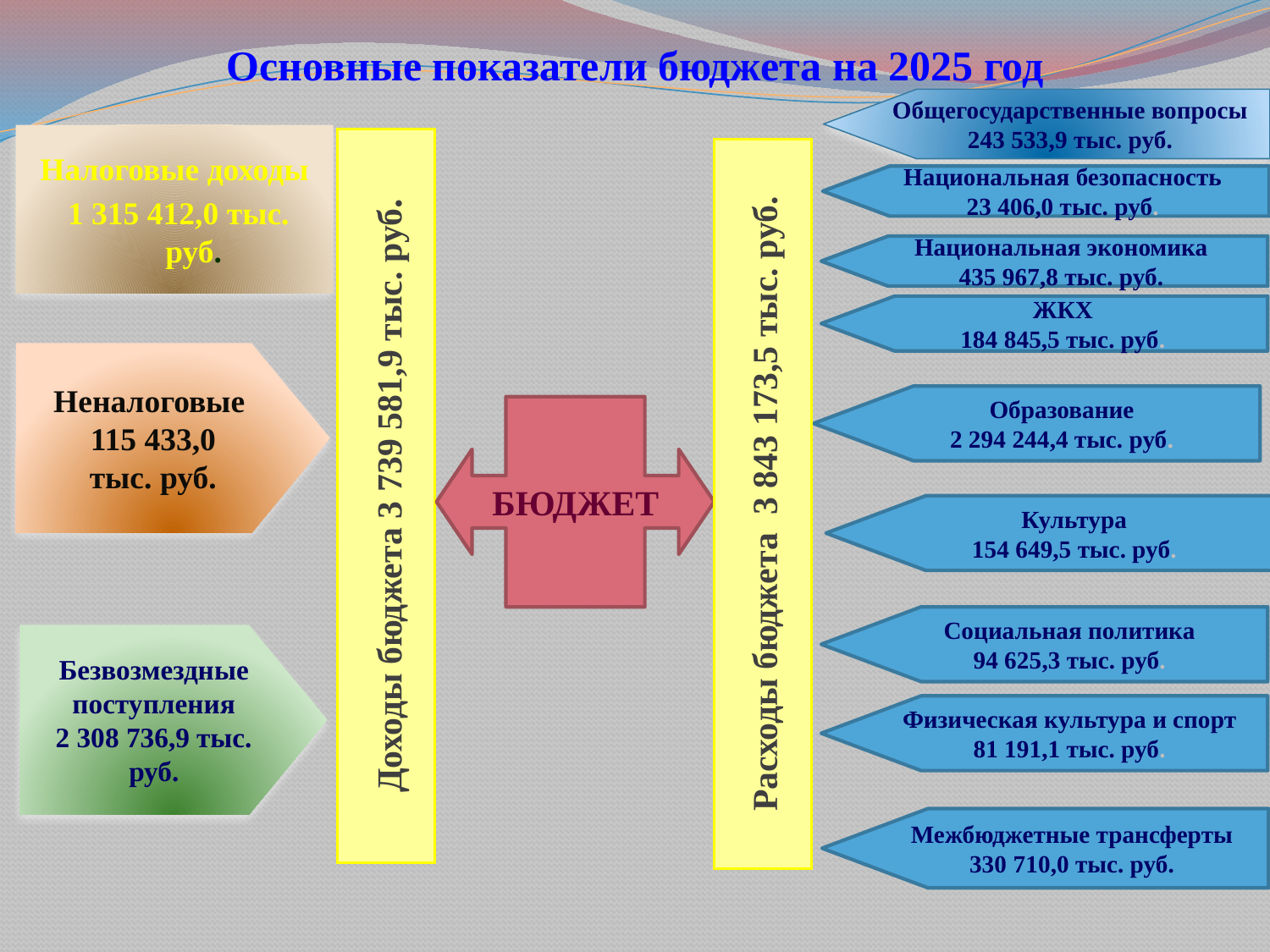

# Основные показатели бюджета на 2025 год
Общегосударственные вопросы
243 533,9 тыс. руб.
Налоговые доходы
 1 315 412,0 тыс. руб.
Доходы бюджета 3 739 581,9 тыс. руб.
Расходы бюджета  3 843 173,5 тыс. руб.
Национальная безопасность
23 406,0 тыс. руб.

Национальная экономика
435 967,8 тыс. руб.
.
ЖКХ
184 845,5 тыс. руб.
Неналоговые
115 433,0
тыс. руб.
БЮДЖЕТ
Образование
2 294 244,4 тыс. руб.
Культура
154 649,5 тыс. руб.
Социальная политика
94 625,3 тыс. руб.
Безвозмездные поступления
2 308 736,9 тыс. руб.
Физическая культура и спорт
81 191,1 тыс. руб.
Межбюджетные трансферты
330 710,0 тыс. руб.